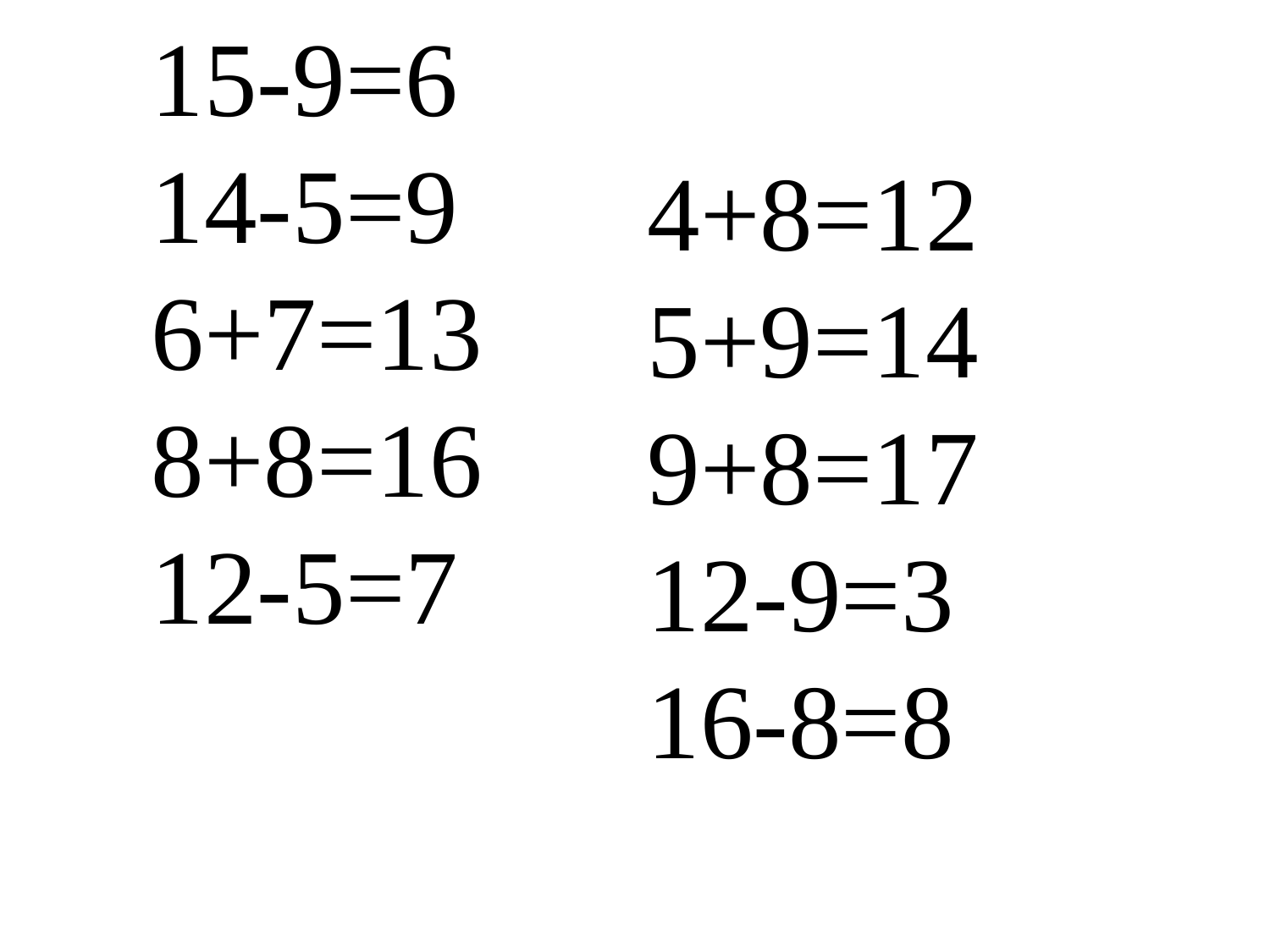

15-9=6
14-5=9
6+7=13
8+8=16
12-5=7

4+8=12
5+9=14
9+8=17
12-9=3
16-8=8